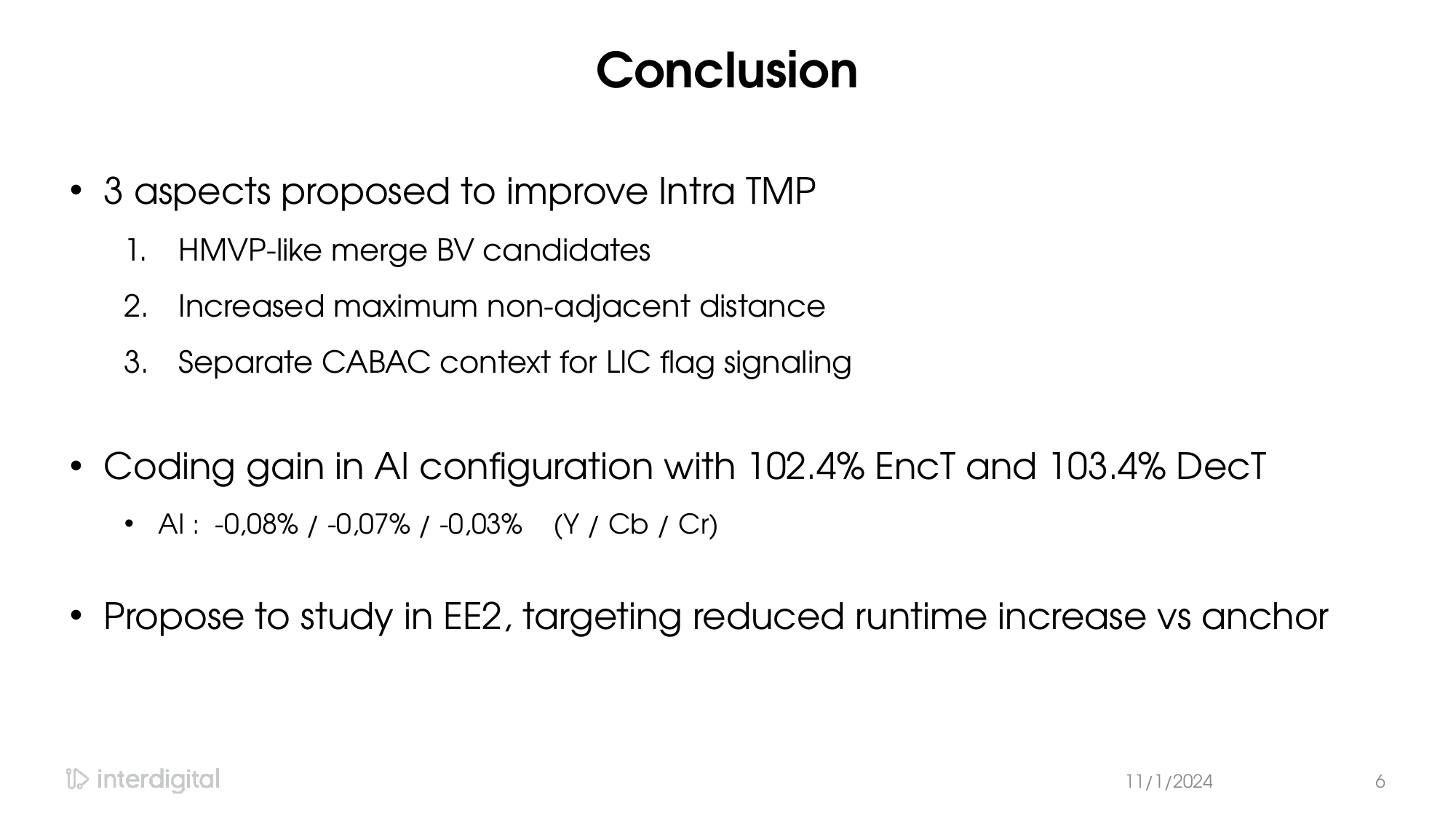

# Conclusion
3 aspects proposed to improve Intra TMP
HMVP-like merge BV candidates
Increased maximum non-adjacent distance
Separate CABAC context for LIC flag signaling

Coding gain in AI configuration with 102.4% EncT and 103.4% DecT
AI :  -0,08% / -0,07% / -0,03%    (Y / Cb / Cr)

Propose to study in EE2, targeting reduced runtime increase vs anchor
11/1/2024
6